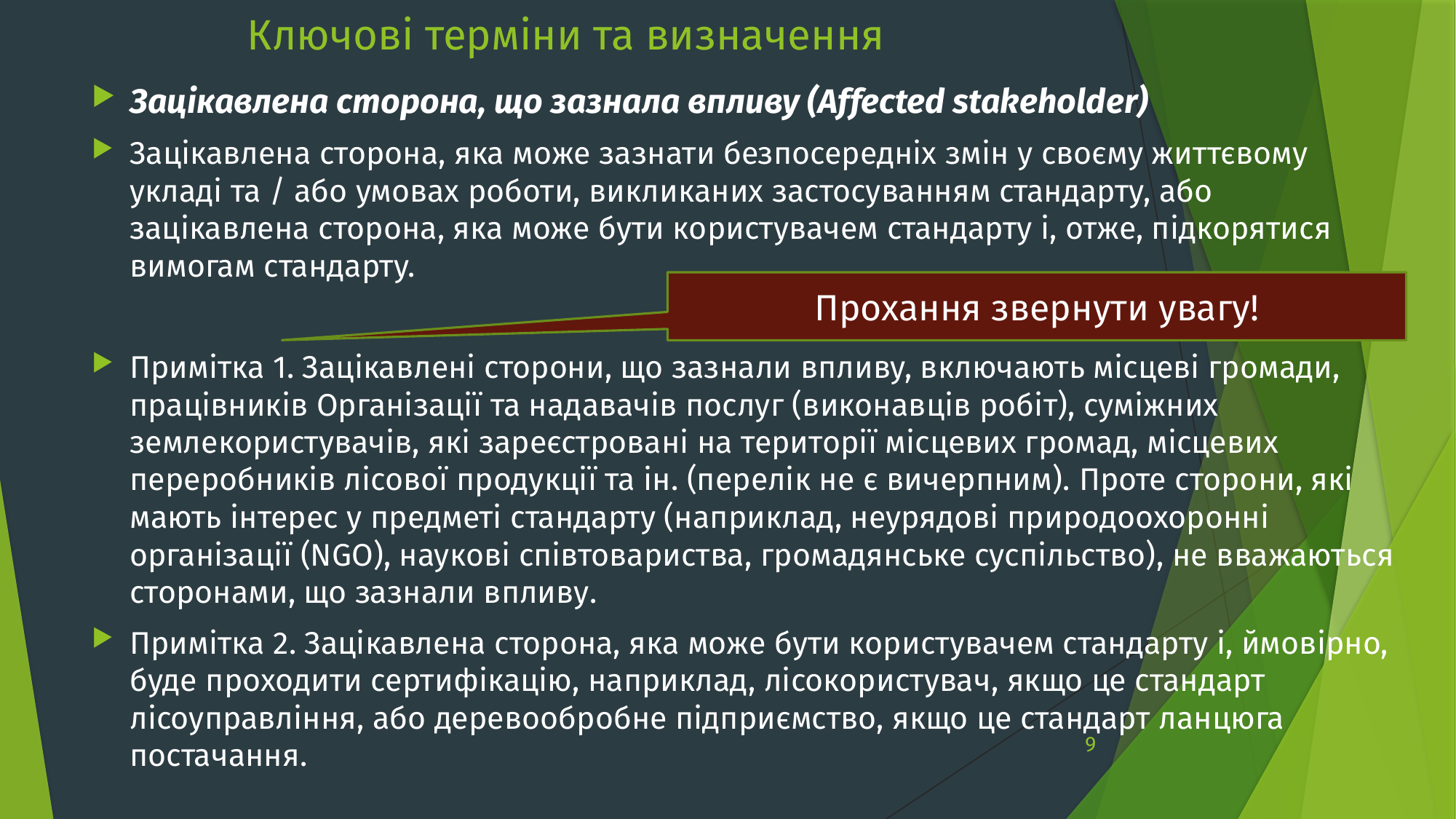

# Ключові терміни та визначення
Зацікавлена сторона, що зазнала впливу (Affected stakeholder)
Зацікавлена сторона, яка може зазнати безпосередніх змін у своєму життєвому укладі та / або умовах роботи, викликаних застосуванням стандарту, або зацікавлена сторона, яка може бути користувачем стандарту і, отже, підкорятися вимогам стандарту.

Примітка 1. Зацікавлені сторони, що зазнали впливу, включають місцеві громади, працівників Організації та надавачів послуг (виконавців робіт), суміжних землекористувачів, які зареєстровані на території місцевих громад, місцевих переробників лісової продукції та ін. (перелік не є вичерпним). Проте сторони, які мають інтерес у предметі стандарту (наприклад, неурядові природоохоронні організації (NGO), наукові співтовариства, громадянське суспільство), не вважаються сторонами, що зазнали впливу.
Примітка 2. Зацікавлена сторона, яка може бути користувачем стандарту і, ймовірно, буде проходити сертифікацію, наприклад, лісокористувач, якщо це стандарт лісоуправління, або деревообробне підприємство, якщо це стандарт ланцюга постачання.

Прохання звернути увагу!
9